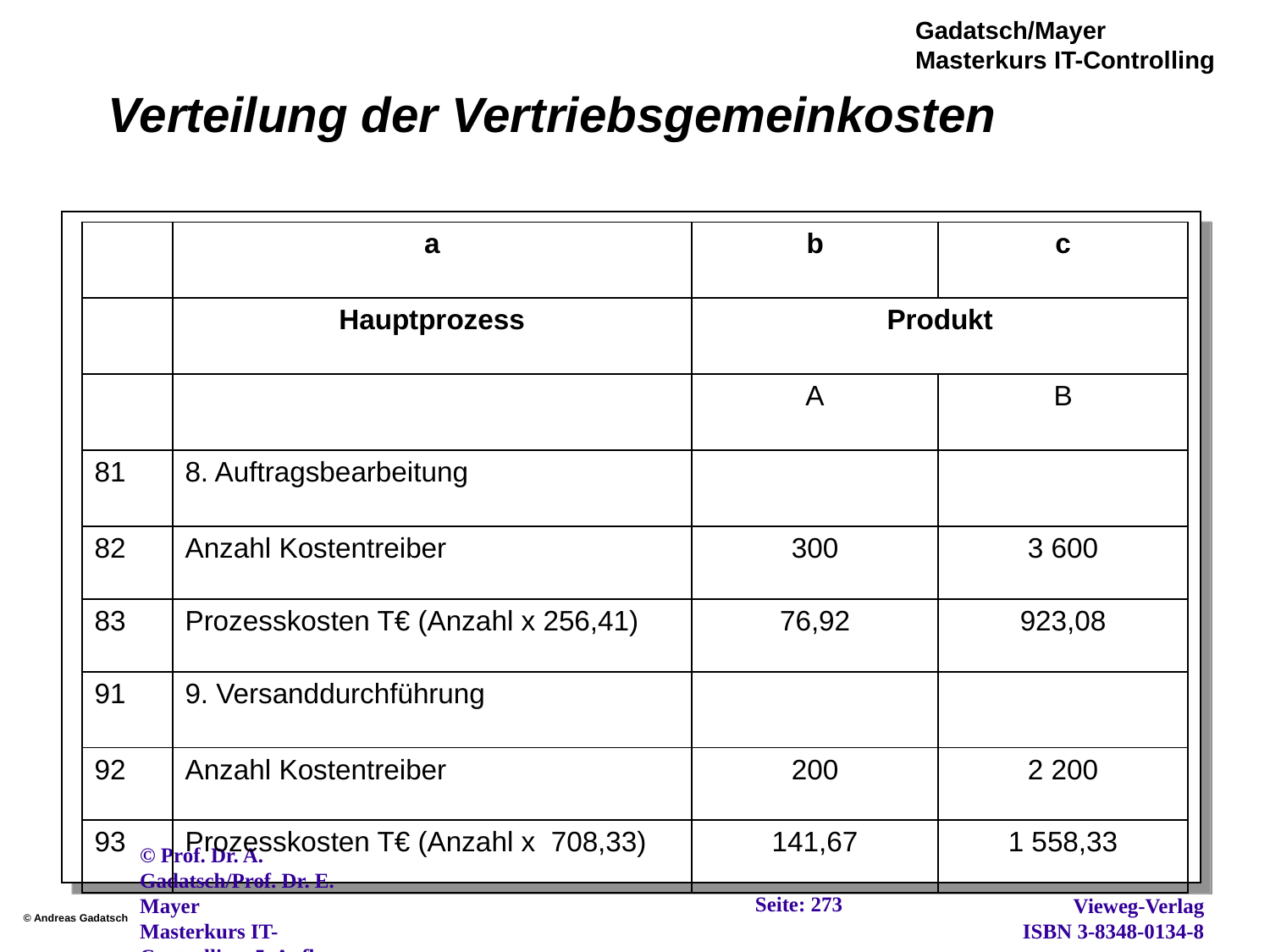

# Verteilung der Vertriebsgemeinkosten
|  | a | b | c |
| --- | --- | --- | --- |
|  | Hauptprozess | Produkt |  |
|  |  | A | B |
| 81 | 8. Auftragsbearbeitung |  |  |
| 82 | Anzahl Kostentreiber | 300 | 3 600 |
| 83 | Prozesskosten T€ (Anzahl x 256,41) | 76,92 | 923,08 |
| 91 | 9. Versanddurchführung |  |  |
| 92 | Anzahl Kostentreiber | 200 | 2 200 |
| 93 | Prozesskosten T€ (Anzahl x 708,33) | 141,67 | 1 558,33 |

Seite: 273

© Prof. Dr. A. Gadatsch/Prof. Dr. E. Mayer
Masterkurs IT-Controlling, 5. Aufl., Wiesbaden, 2012